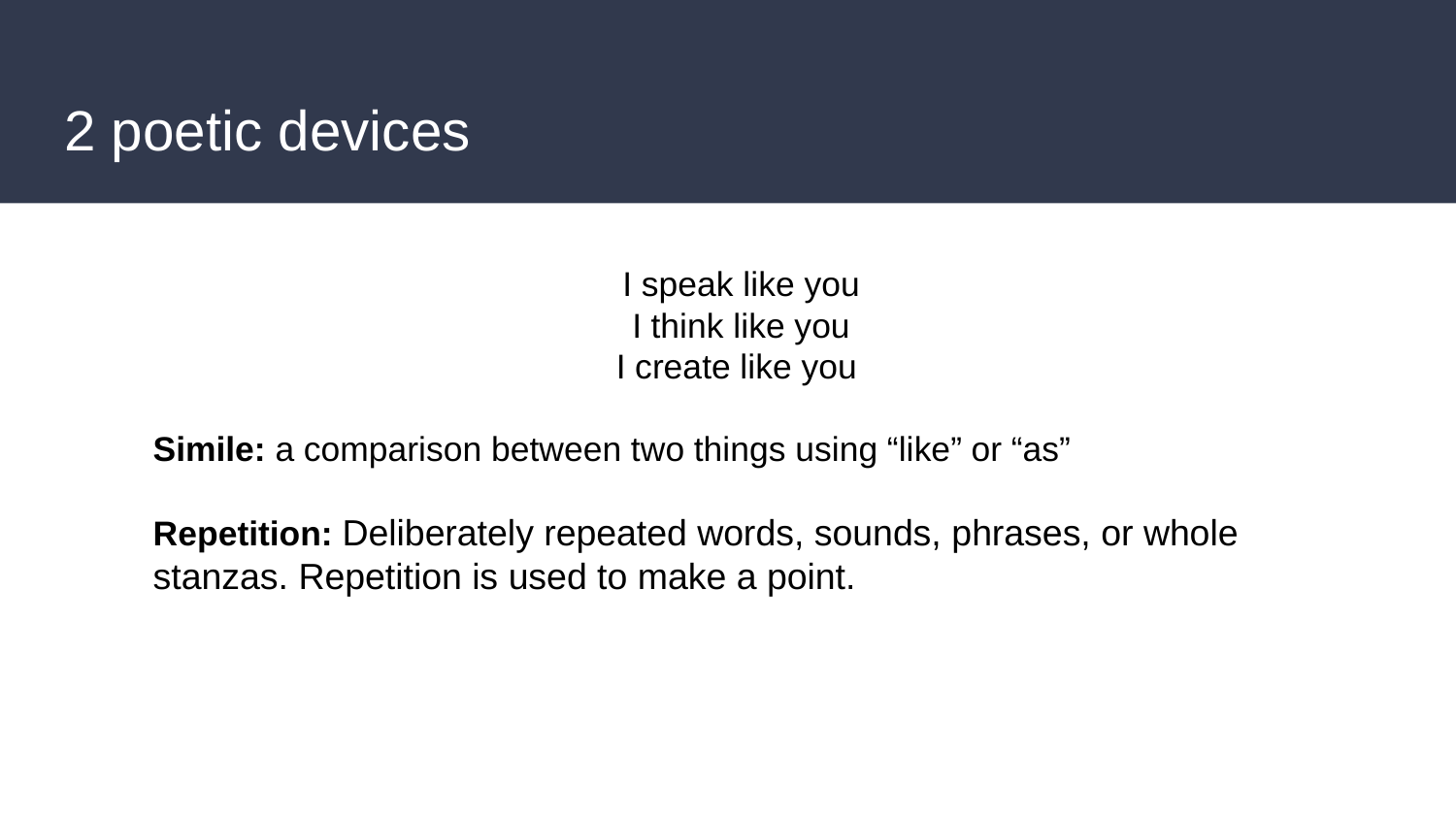

# 2 poetic devices

I speak like you
I think like you
I create like you

Simile: a comparison between two things using “like” or “as”

Repetition: Deliberately repeated words, sounds, phrases, or whole stanzas. Repetition is used to make a point.